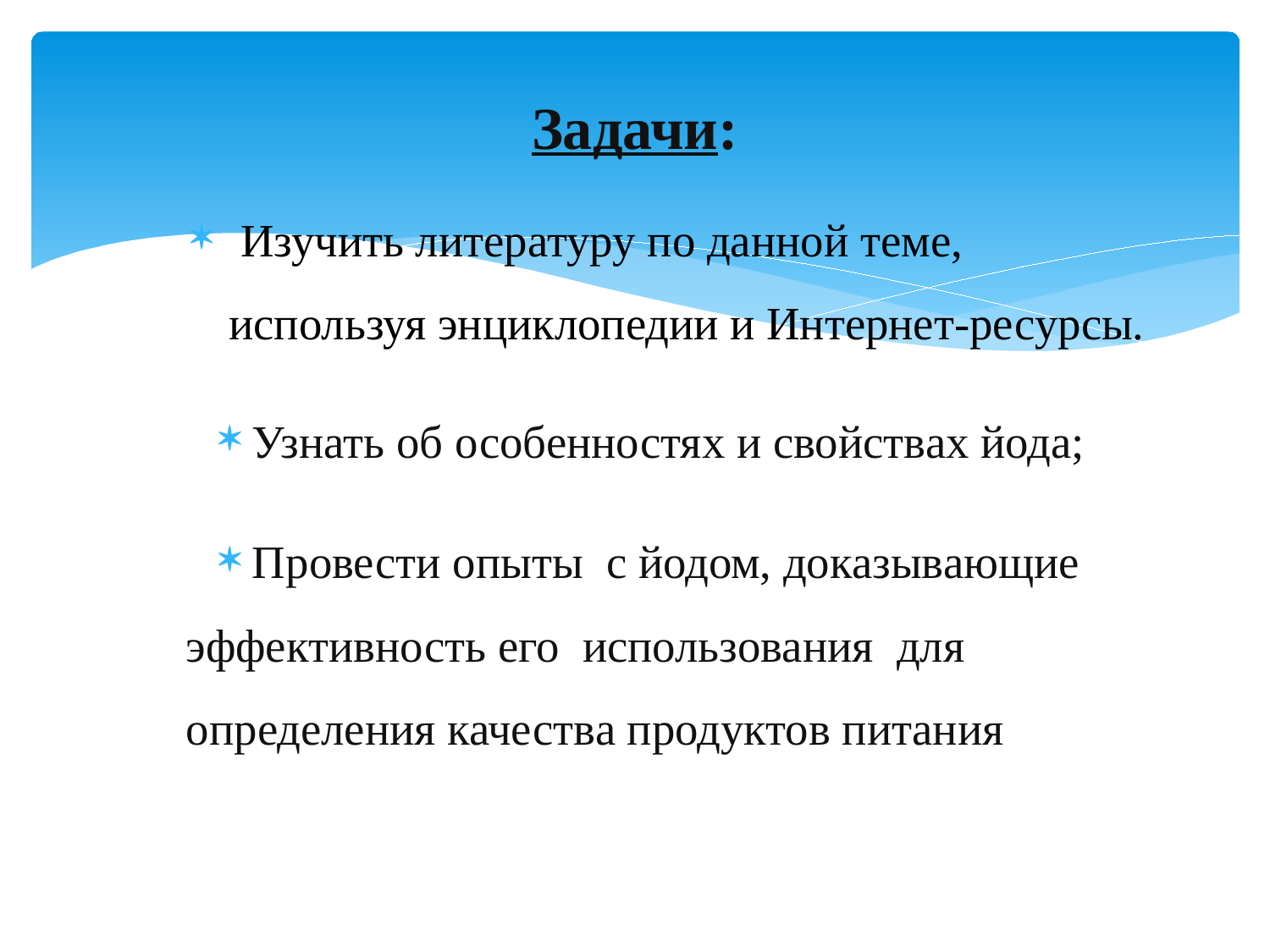

# Задачи:
 Изучить литературу по данной теме, используя энциклопедии и Интернет-ресурсы.
 Узнать об особенностях и свойствах йода;
 Провести опыты  с йодом, доказывающие эффективность его  использования  для определения качества продуктов питания